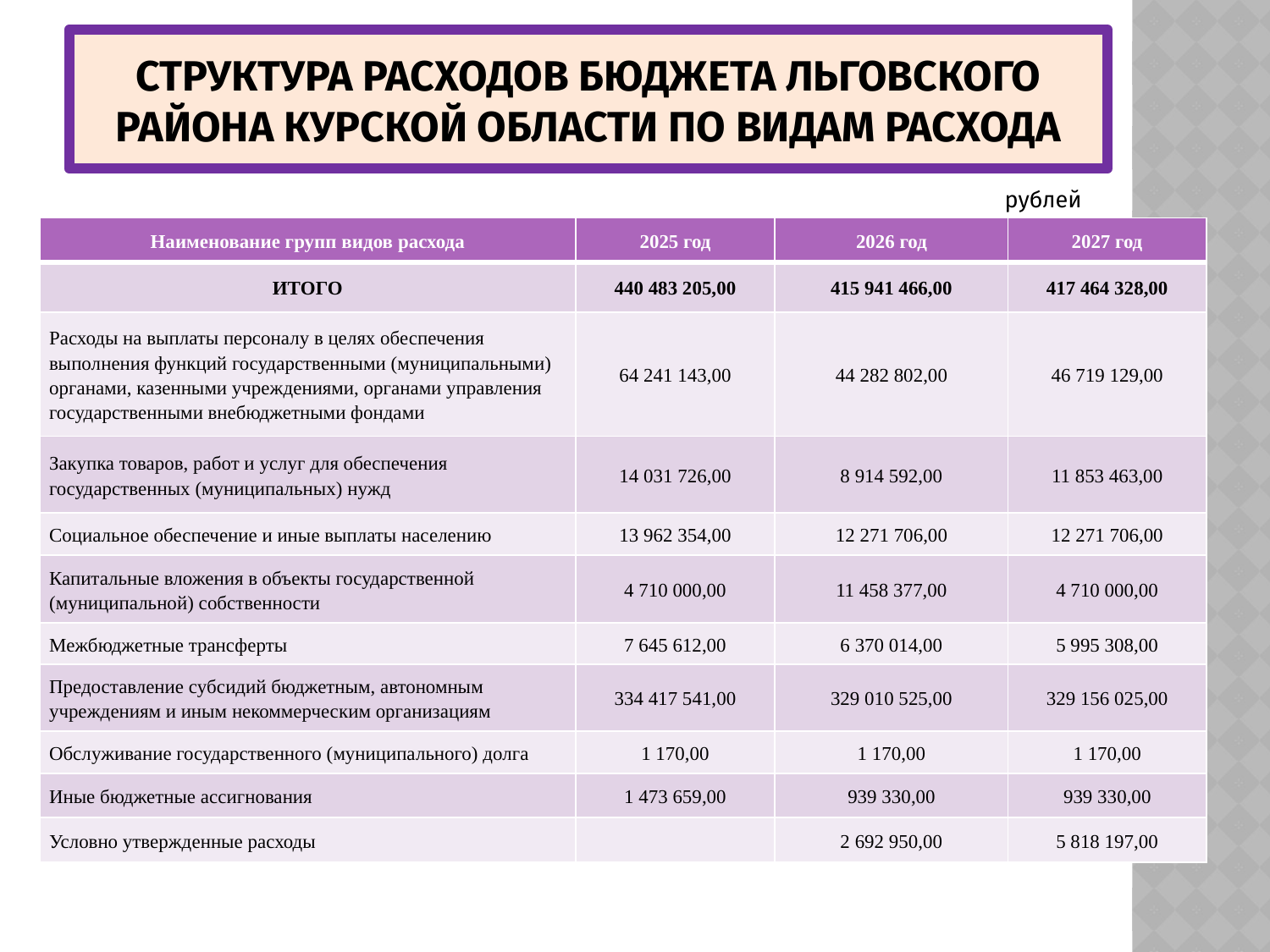

# СТРУКТУРА РАСХОДОВ БЮДЖЕТА ЛЬГОВСКОГО РАЙОНА КУРСКОЙ ОБЛАСТИ ПО ВИДАМ РАСХОДА
рублей
| Наименование групп видов расхода | 2025 год | 2026 год | 2027 год |
| --- | --- | --- | --- |
| ИТОГО | 440 483 205,00 | 415 941 466,00 | 417 464 328,00 |
| Расходы на выплаты персоналу в целях обеспечения выполнения функций государственными (муниципальными) органами, казенными учреждениями, органами управления государственными внебюджетными фондами | 64 241 143,00 | 44 282 802,00 | 46 719 129,00 |
| Закупка товаров, работ и услуг для обеспечения государственных (муниципальных) нужд | 14 031 726,00 | 8 914 592,00 | 11 853 463,00 |
| Социальное обеспечение и иные выплаты населению | 13 962 354,00 | 12 271 706,00 | 12 271 706,00 |
| Капитальные вложения в объекты государственной (муниципальной) собственности | 4 710 000,00 | 11 458 377,00 | 4 710 000,00 |
| Межбюджетные трансферты | 7 645 612,00 | 6 370 014,00 | 5 995 308,00 |
| Предоставление субсидий бюджетным, автономным учреждениям и иным некоммерческим организациям | 334 417 541,00 | 329 010 525,00 | 329 156 025,00 |
| Обслуживание государственного (муниципального) долга | 1 170,00 | 1 170,00 | 1 170,00 |
| Иные бюджетные ассигнования | 1 473 659,00 | 939 330,00 | 939 330,00 |
| Условно утвержденные расходы |  | 2 692 950,00 | 5 818 197,00 |